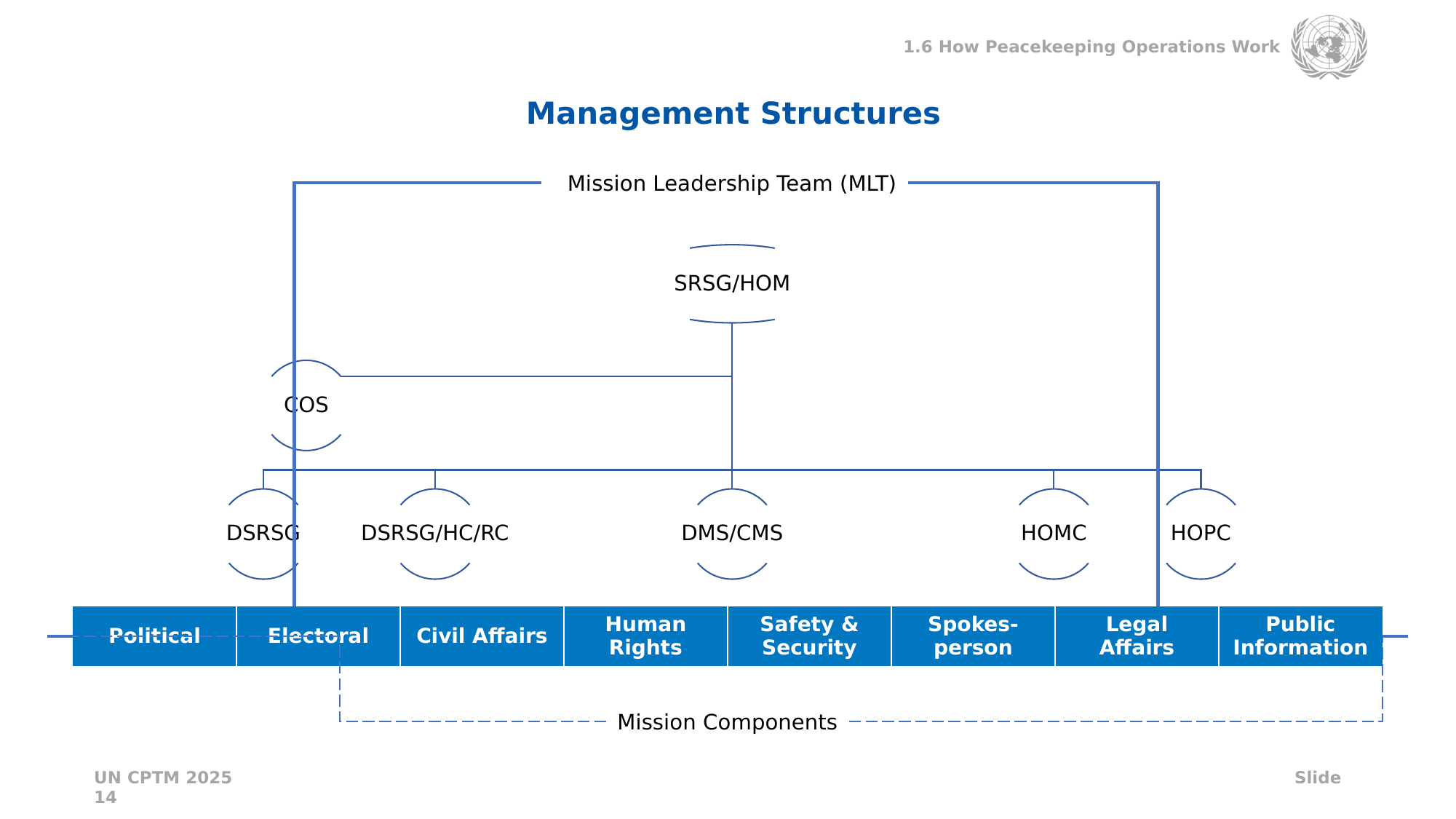

Management Structures
Mission Leadership Team (MLT)
SRSG/HOM
DSRSG
DSRSG/HC/RC
DMS/CMS
HOMC
HOPC
COS
| Political | Electoral | Civil Affairs | Human Rights | Safety & Security | Spokes-person | Legal Affairs | Public Information |
| --- | --- | --- | --- | --- | --- | --- | --- |
Mission Components